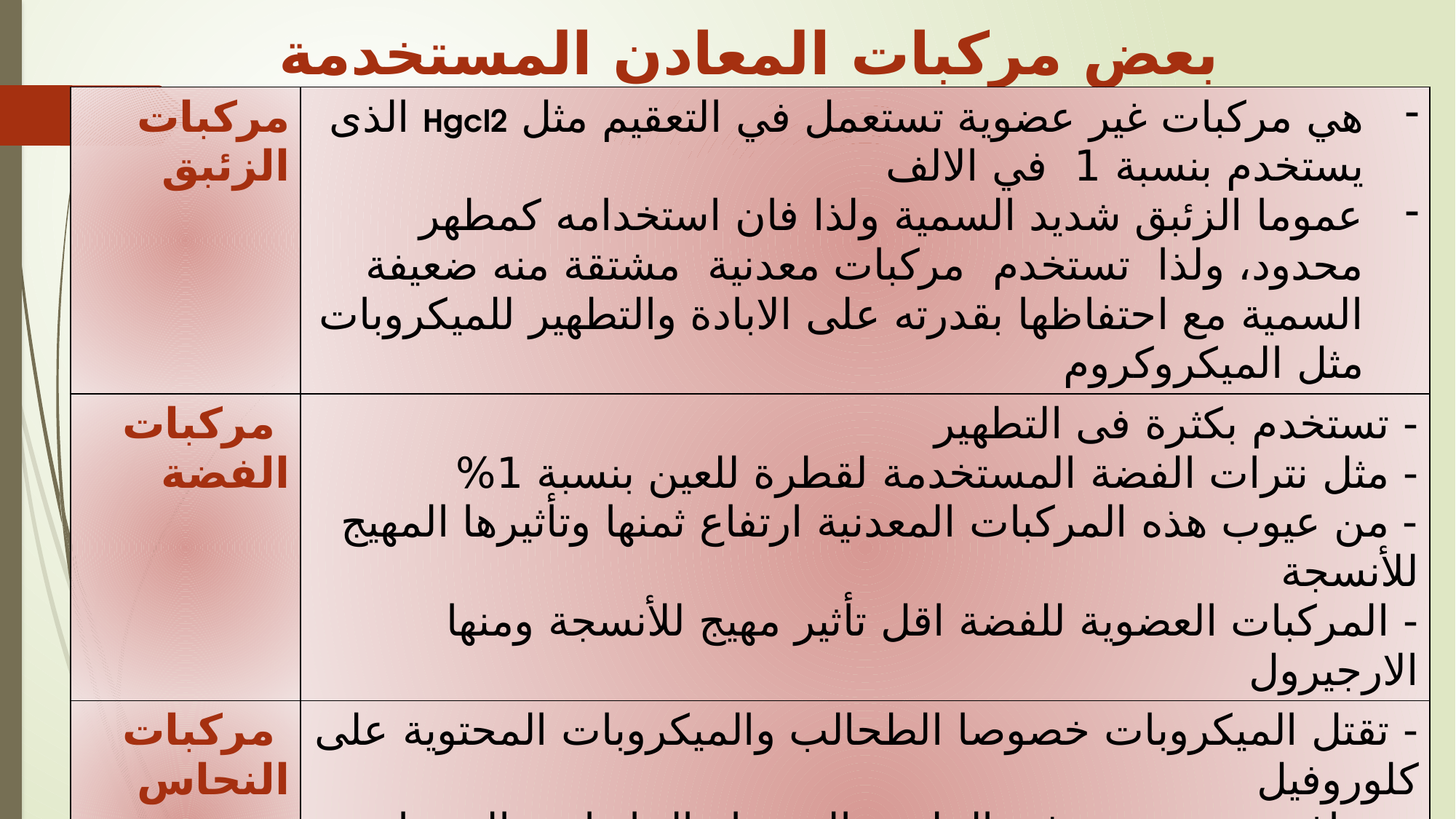

# بعض مركبات المعادن المستخدمة كمطهرات
| مركبات الزئبق | هي مركبات غير عضوية تستعمل في التعقيم مثل Hgcl2 الذى يستخدم بنسبة 1 في الالف عموما الزئبق شديد السمية ولذا فان استخدامه كمطهر محدود، ولذا تستخدم مركبات معدنية مشتقة منه ضعيفة السمية مع احتفاظها بقدرته على الابادة والتطهير للميكروبات مثل الميكروكروم |
| --- | --- |
| مركبات الفضة | - تستخدم بكثرة فى التطهير - مثل نترات الفضة المستخدمة لقطرة للعين بنسبة 1% - من عيوب هذه المركبات المعدنية ارتفاع ثمنها وتأثيرها المهيج للأنسجة - المركبات العضوية للفضة اقل تأثير مهيج للأنسجة ومنها الارجيرول |
| مركبات النحاس | - تقتل الميكروبات خصوصا الطحالب والميكروبات المحتوية على كلوروفيل - تضاف بنسبة جزء فى المليون الى مياه الخازنات والبحيرات لقتل مابها من طحالب - زيادة النسبة عن هذا الحد يبيد الاحياء البحرية |
| مركبات الزنك | تستخدم فى تحضير المراهم وقطرات العين |
| مركبات الزرنيخ | مثال لذلك مركبات السلفر سان 600 الفعال ضد البكتريا المسببة لمرض الزهري |